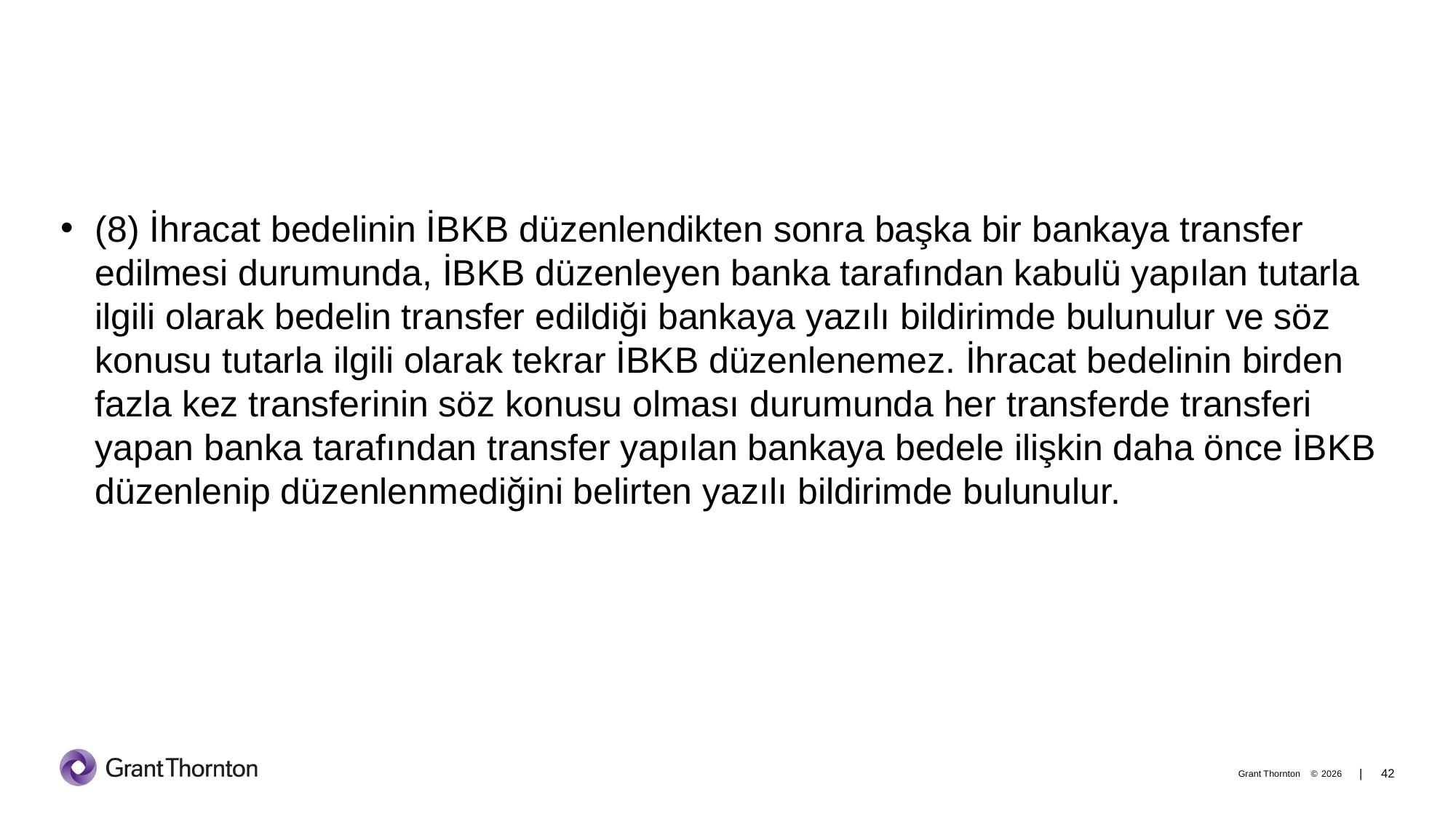

(8) İhracat bedelinin İBKB düzenlendikten sonra başka bir bankaya transfer edilmesi durumunda, İBKB düzenleyen banka tarafından kabulü yapılan tutarla ilgili olarak bedelin transfer edildiği bankaya yazılı bildirimde bulunulur ve söz konusu tutarla ilgili olarak tekrar İBKB düzenlenemez. İhracat bedelinin birden fazla kez transferinin söz konusu olması durumunda her transferde transferi yapan banka tarafından transfer yapılan bankaya bedele ilişkin daha önce İBKB düzenlenip düzenlenmediğini belirten yazılı bildirimde bulunulur.
42